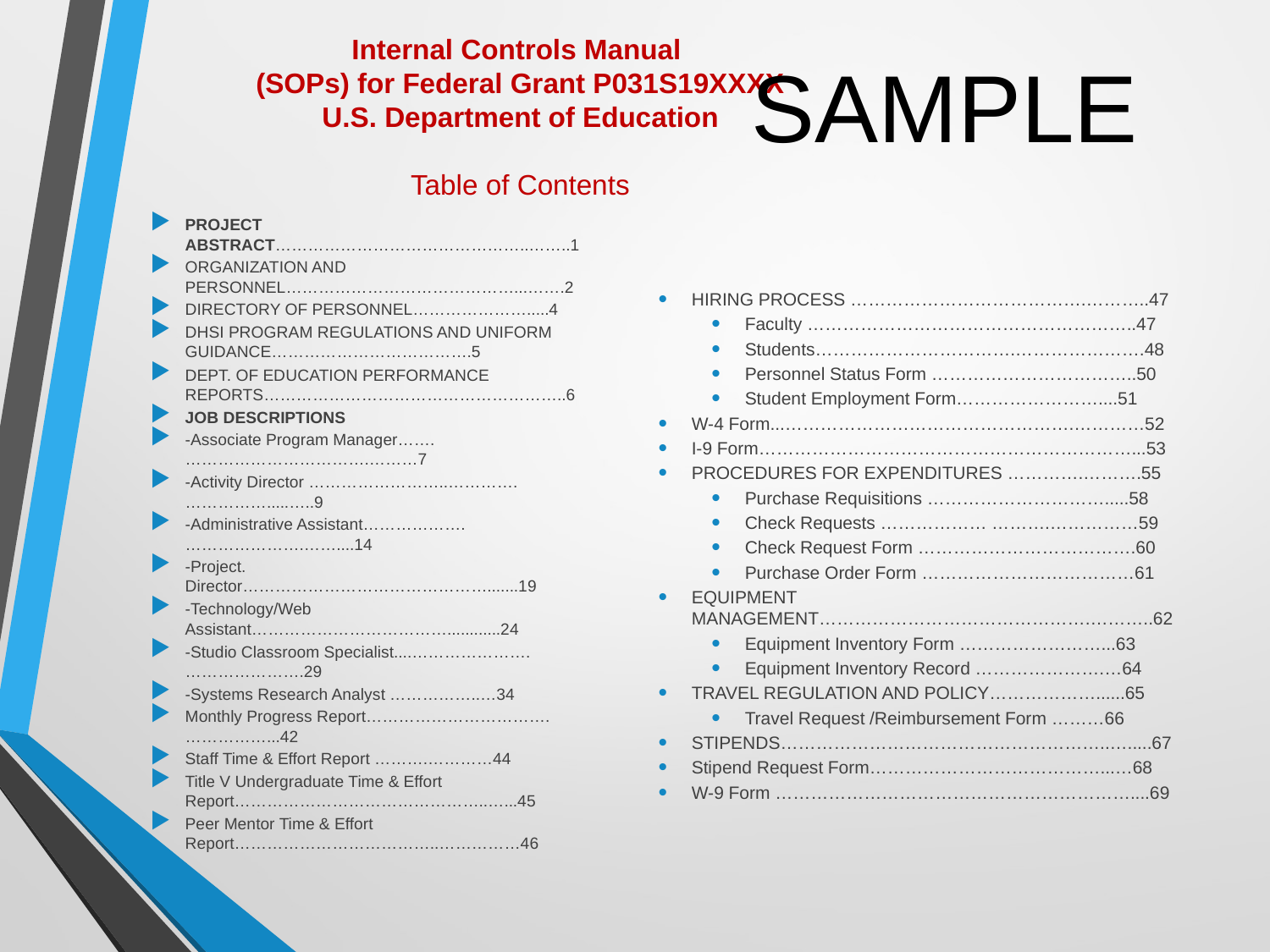

# Internal Controls Manual (SOPs) for Federal Grant P031S19XXXX U.S. Department of Education Table of Contents
SAMPLE
PROJECT ABSTRACT………………………………………..……..1
ORGANIZATION AND PERSONNEL……………………………………...…….2
DIRECTORY OF PERSONNEL………………….....4
DHSI PROGRAM REGULATIONS AND UNIFORM GUIDANCE……………………………….5
DEPT. OF EDUCATION PERFORMANCE REPORTS………………………………………………..6
JOB DESCRIPTIONS
-Associate Program Manager…….…………………………….………7
-Activity Director ……………………..………….…………….....…..9
-Administrative Assistant……………….………………….……....14
-Project. Director……………………………………….......19
-Technology/Web Assistant………………………………............24
-Studio Classroom Specialist....………………….………………….29
-Systems Research Analyst ……………..…34
Monthly Progress Report…………………………….……………...42
Staff Time & Effort Report ……….…………44
Title V Undergraduate Time & Effort Report………………………………………..…...45
Peer Mentor Time & Effort Report………………………………..……………46

HIRING PROCESS ………………………………….………..47
Faculty ………………………………………………..47
Students…………………………….………………….48
Personnel Status Form ……………………………..50
Student Employment Form……………………....51
W-4 Form...………………………………………….…………52
I-9 Form………………………………………………………...53
PROCEDURES FOR EXPENDITURES ………….……….55
Purchase Requisitions ………………………….....58
Check Requests ……………… ……….……………59
Check Request Form ……………………………….60
Purchase Order Form ………………………………61
EQUIPMENT MANAGEMENT……………………………………….………..62
Equipment Inventory Form ……………………...63
Equipment Inventory Record ………………….…64
TRAVEL REGULATION AND POLICY………………......65
Travel Request /Reimbursement Form ………66
STIPENDS………………………………………………..….....67
Stipend Request Form…………………………………...…68
W-9 Form ……………………………………………………....69